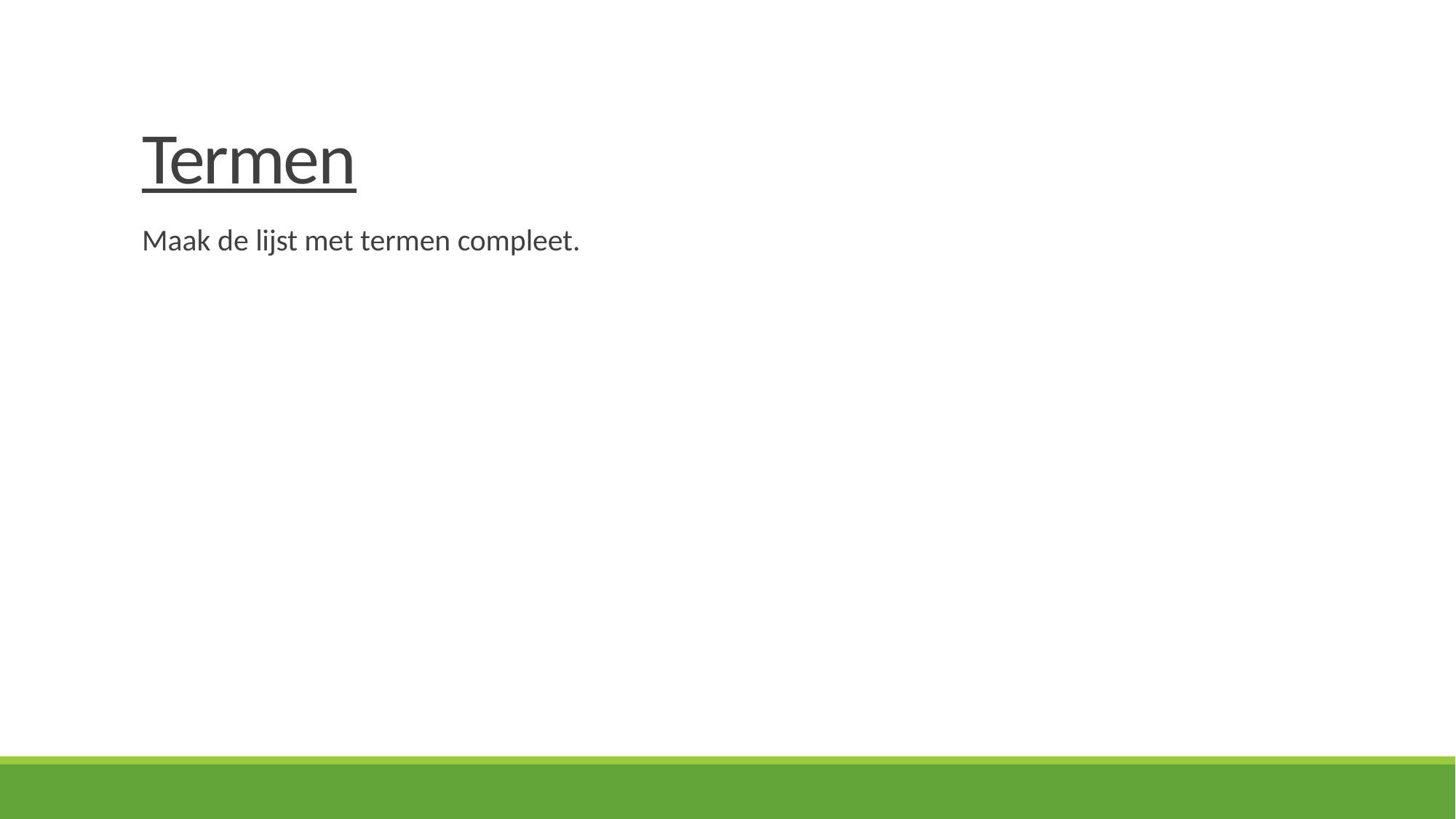

# Termen
Maak de lijst met termen compleet.